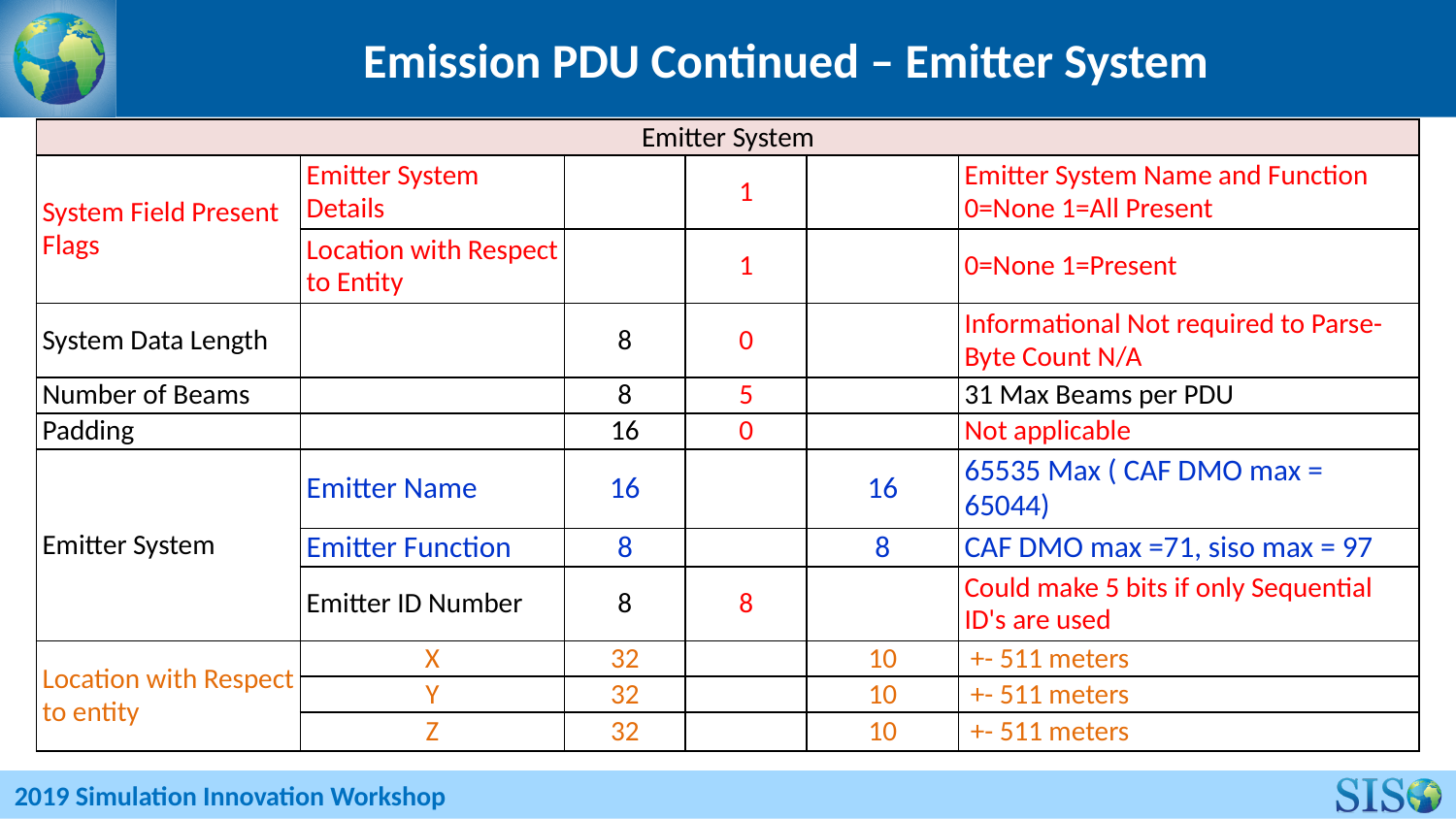

# Emission PDU Continued – Emitter System
| Emitter System |  |  |  |  |  |
| --- | --- | --- | --- | --- | --- |
| System Field Present Flags | Emitter System Details |  | 1 |  | Emitter System Name and Function 0=None 1=All Present |
|  | Location with Respect to Entity |  | 1 |  | 0=None 1=Present |
| System Data Length |  | 8 | 0 |  | Informational Not required to Parse-Byte Count N/A |
| Number of Beams |  | 8 | 5 |  | 31 Max Beams per PDU |
| Padding |  | 16 | 0 |  | Not applicable |
| Emitter System | Emitter Name | 16 |  | 16 | 65535 Max ( CAF DMO max = 65044) |
|  | Emitter Function | 8 |  | 8 | CAF DMO max =71, siso max = 97 |
|  | Emitter ID Number | 8 | 8 |  | Could make 5 bits if only Sequential ID's are used |
| Location with Respect to entity | X | 32 |  | 10 | +- 511 meters |
|  | Y | 32 |  | 10 | +- 511 meters |
|  | Z | 32 |  | 10 | +- 511 meters |